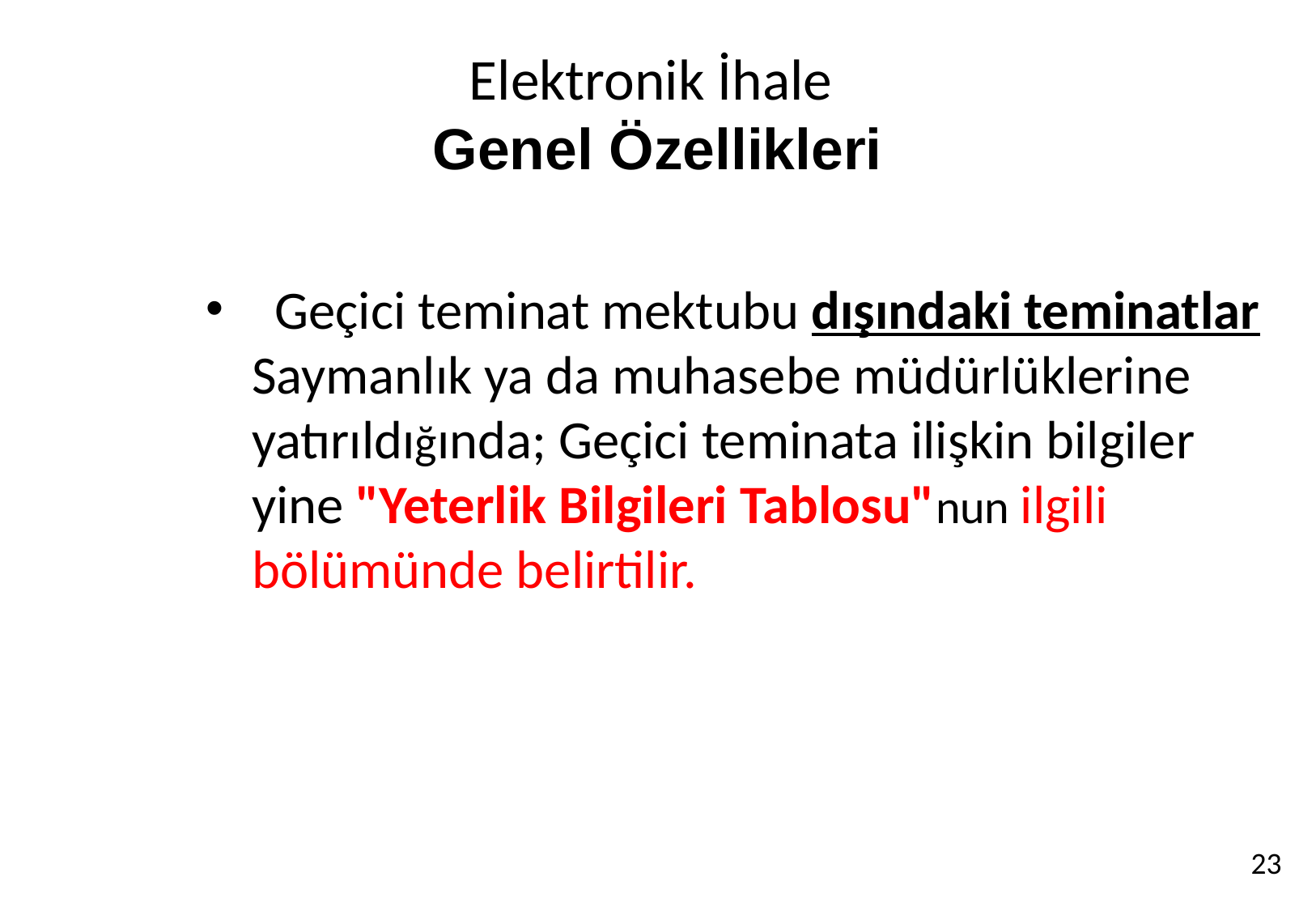

# Elektronik İhale Genel Özellikleri
  Geçici teminat mektubu dışındaki teminatlar Saymanlık ya da muhasebe müdürlüklerine yatırıldığında; Geçici teminata ilişkin bilgiler yine "Yeterlik Bilgileri Tablosu"nun ilgili bölümünde belirtilir.
23